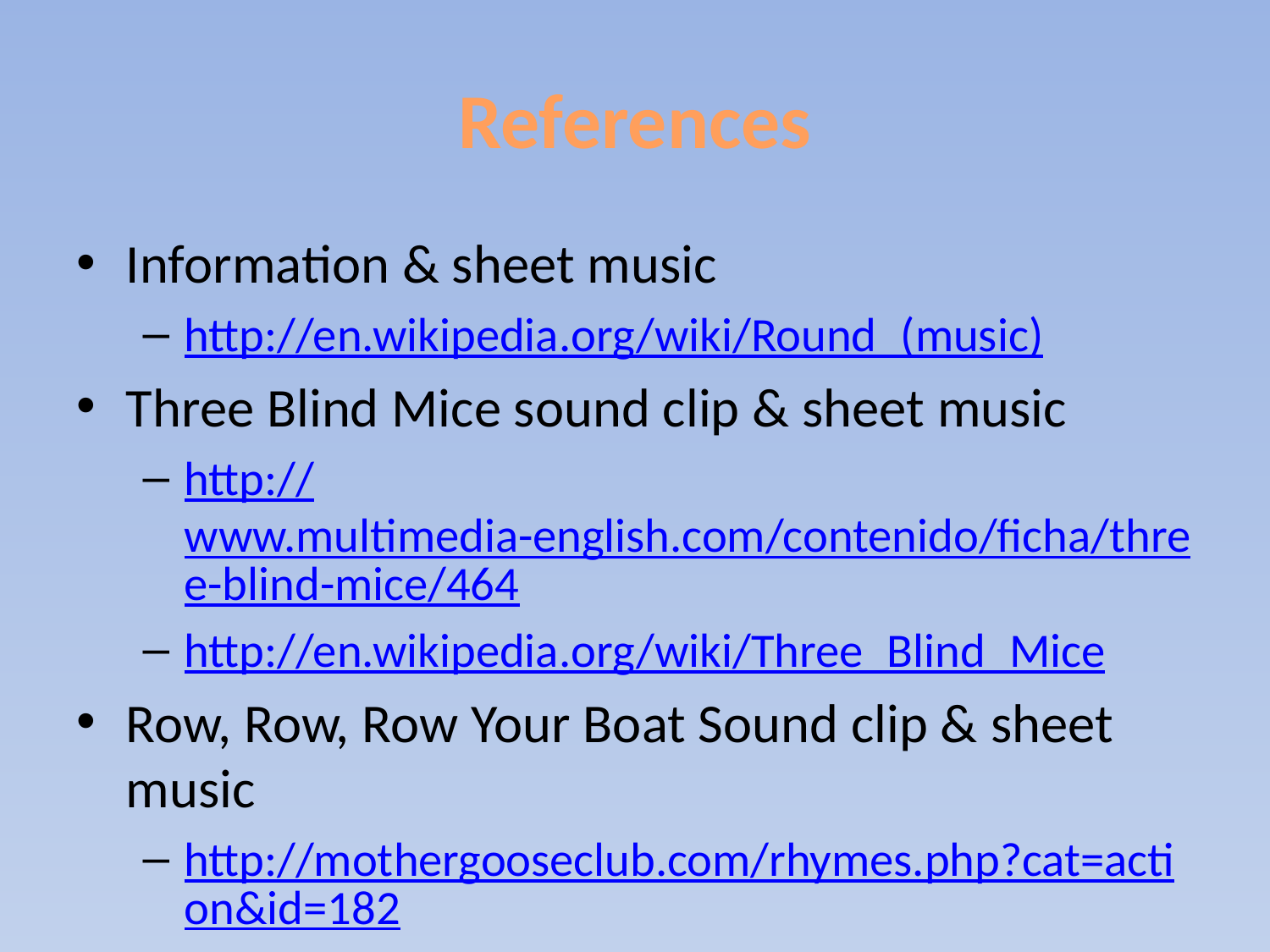

# References
Information & sheet music
http://en.wikipedia.org/wiki/Round_(music)
Three Blind Mice sound clip & sheet music
http://www.multimedia-english.com/contenido/ficha/three-blind-mice/464
http://en.wikipedia.org/wiki/Three_Blind_Mice
Row, Row, Row Your Boat Sound clip & sheet music
http://mothergooseclub.com/rhymes.php?cat=action&id=182